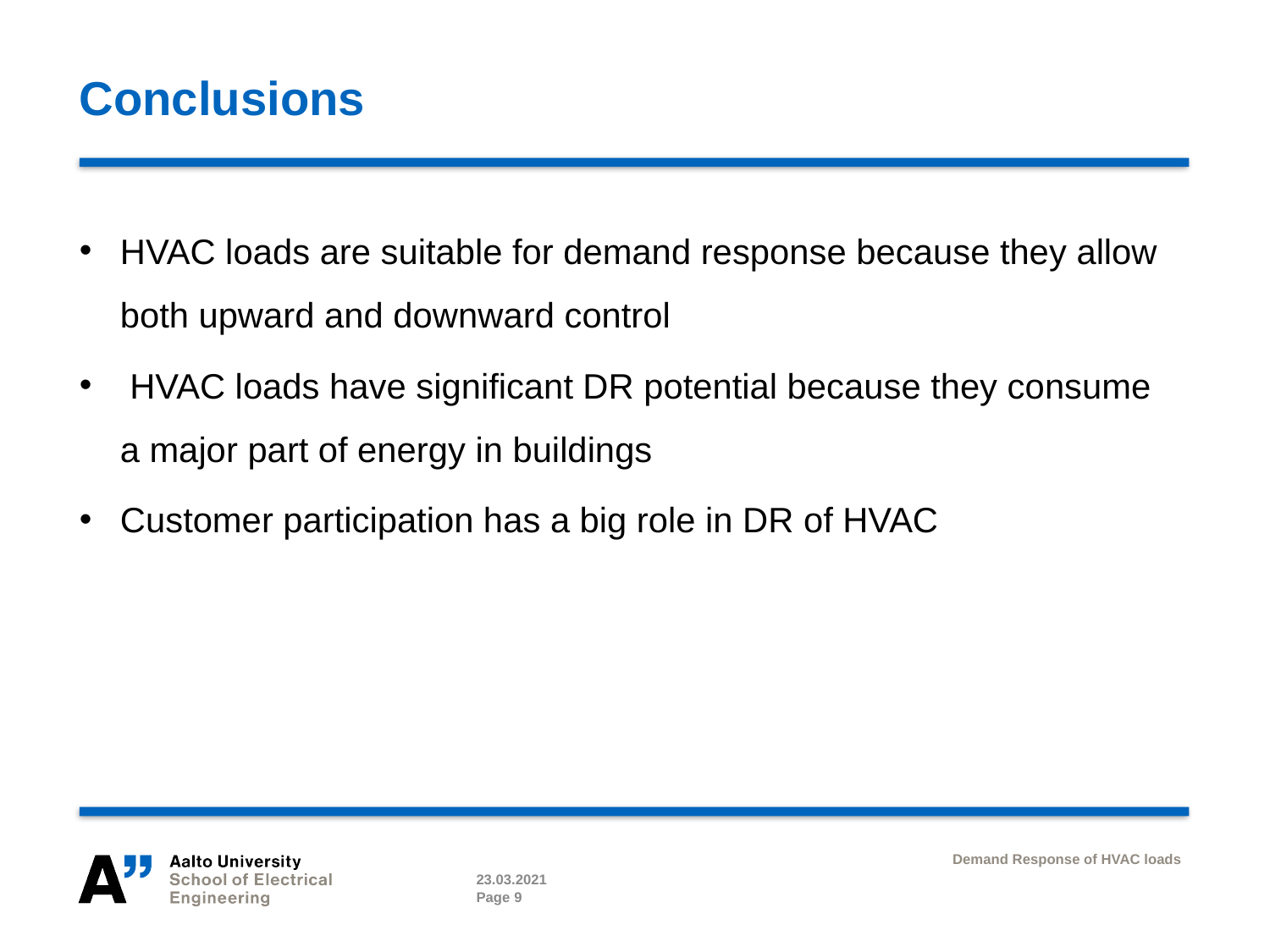

# Conclusions
HVAC loads are suitable for demand response because they allow both upward and downward control
 HVAC loads have significant DR potential because they consume a major part of energy in buildings
Customer participation has a big role in DR of HVAC

Demand Response of HVAC loads
23.03.2021
Page 9